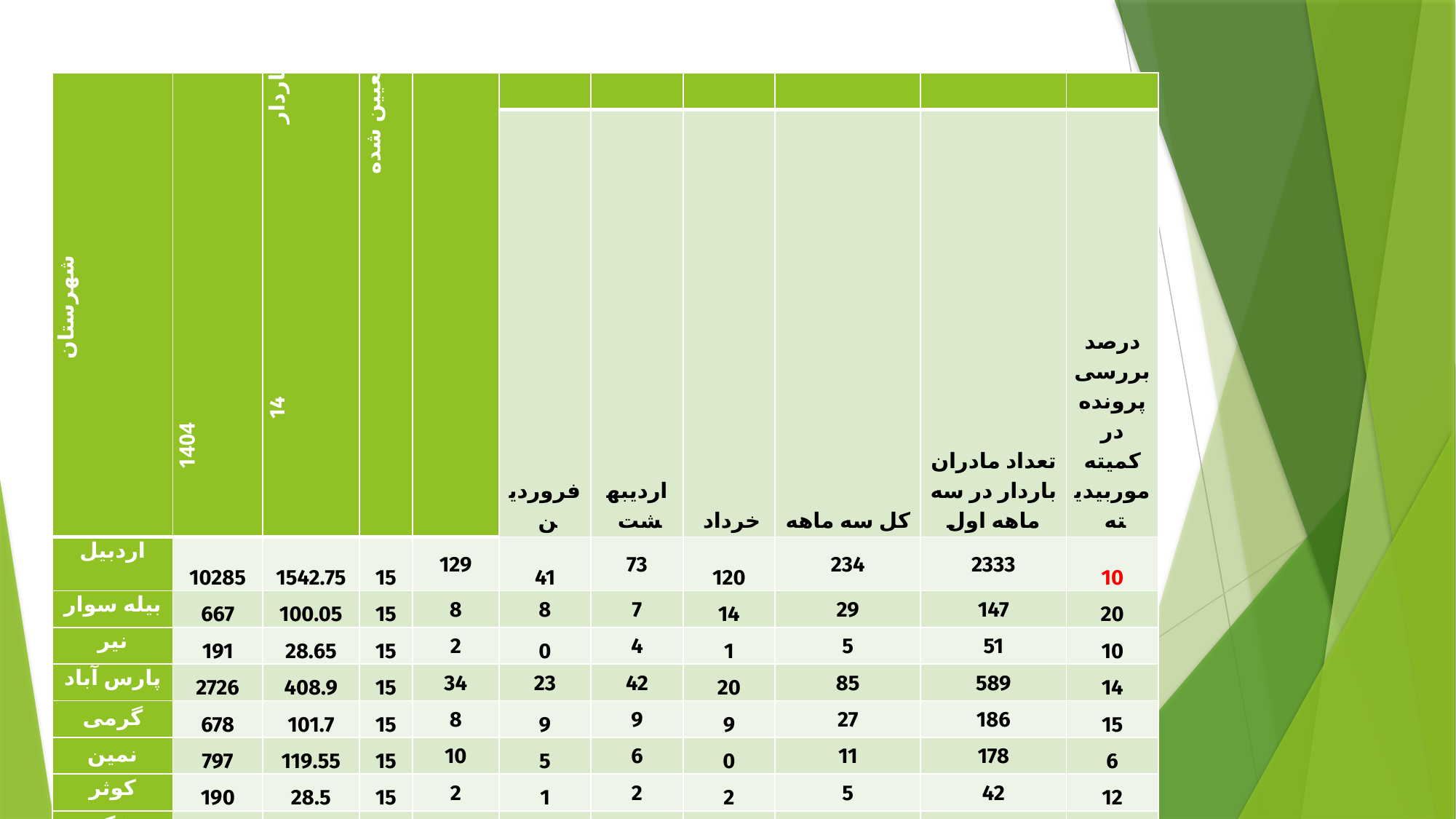

#
| شهرستان | تعداد مادران باردار در سال 1404 | 14 درصد مادران باردار | هدف تعیین شده | تعداد مادران مورد انتظار به تفکیک هر ماه |  |  |  |  |  |  |
| --- | --- | --- | --- | --- | --- | --- | --- | --- | --- | --- |
|  |  |  |  |  | فروردین | اردیبهشت | خرداد | کل سه ماهه | تعداد مادران باردار در سه ماهه اول | درصد بررسی پرونده در کمیته موربیدیته |
| اردبیل | 10285 | 1542.75 | 15 | 129 | 41 | 73 | 120 | 234 | 2333 | 10 |
| بیله سوار | 667 | 100.05 | 15 | 8 | 8 | 7 | 14 | 29 | 147 | 20 |
| نیر | 191 | 28.65 | 15 | 2 | 0 | 4 | 1 | 5 | 51 | 10 |
| پارس آباد | 2726 | 408.9 | 15 | 34 | 23 | 42 | 20 | 85 | 589 | 14 |
| گرمی | 678 | 101.7 | 15 | 8 | 9 | 9 | 9 | 27 | 186 | 15 |
| نمین | 797 | 119.55 | 15 | 10 | 5 | 6 | 0 | 11 | 178 | 6 |
| کوثر | 190 | 28.5 | 15 | 2 | 1 | 2 | 2 | 5 | 42 | 12 |
| مشکین | 2294 | 344.1 | 15 | 29 | 16 | 29 | 28 | 73 | 504 | 14 |
| سرعین | 306 | 45.9 | 15 | 4 | 3 | 4 | 4 | 11 | 69 | 16 |
| انگوت | 641 | 96.15 | 15 | 8 | 0 | 0 | 9 | 9 | 149 | 6 |
| اصلاندوز | 239 | 35.85 | 15 | 3 | 1 | 3 | 12 | 16 | 69 | 23 |
| استان | 19014 | 2852.1 | 15 | 238 | 107 | 179 | 219 | 505 | 4315 | 12 |